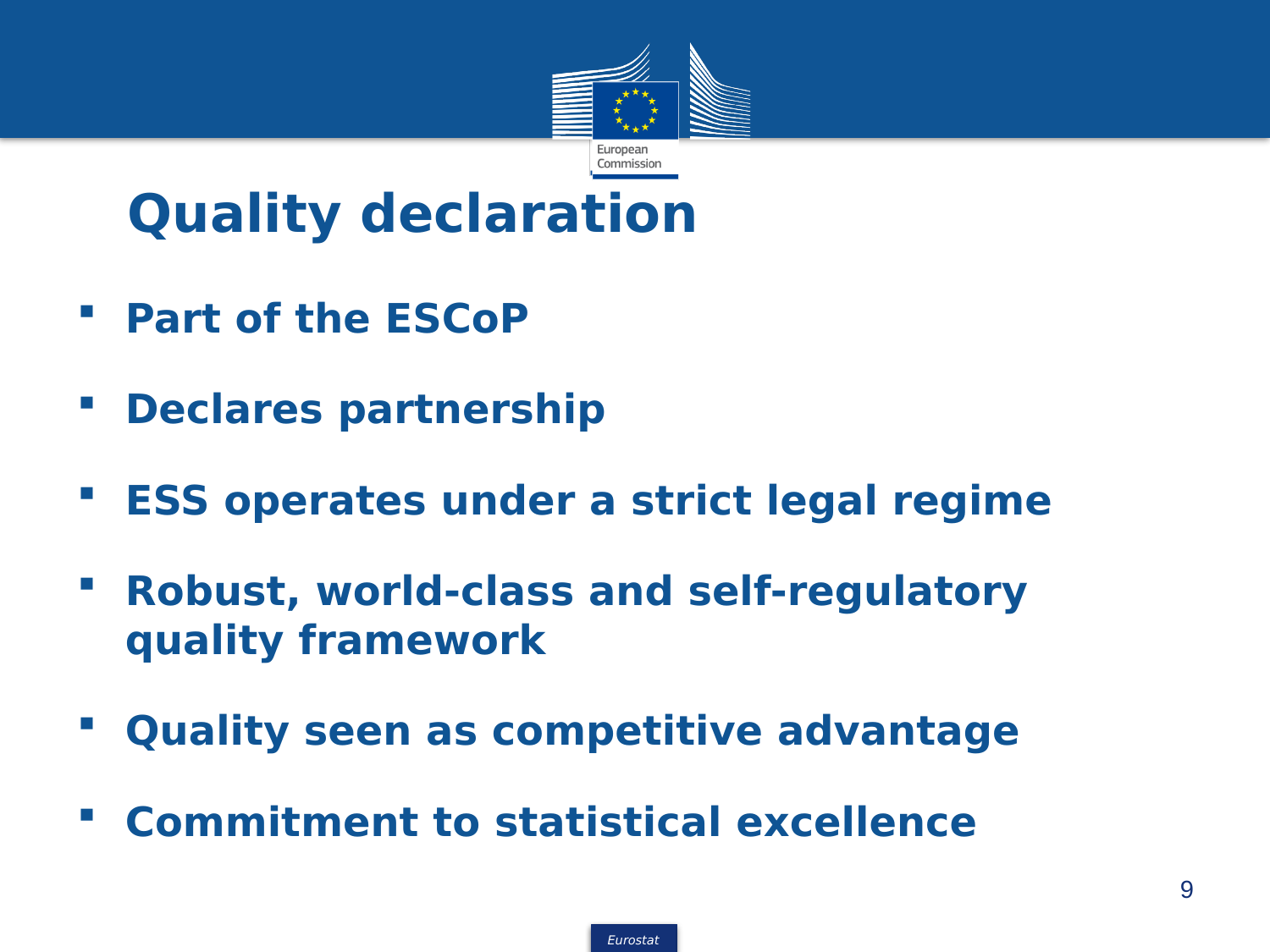

# Quality declaration
Part of the ESCoP
Declares partnership
ESS operates under a strict legal regime
Robust, world-class and self-regulatory quality framework
Quality seen as competitive advantage
Commitment to statistical excellence

9